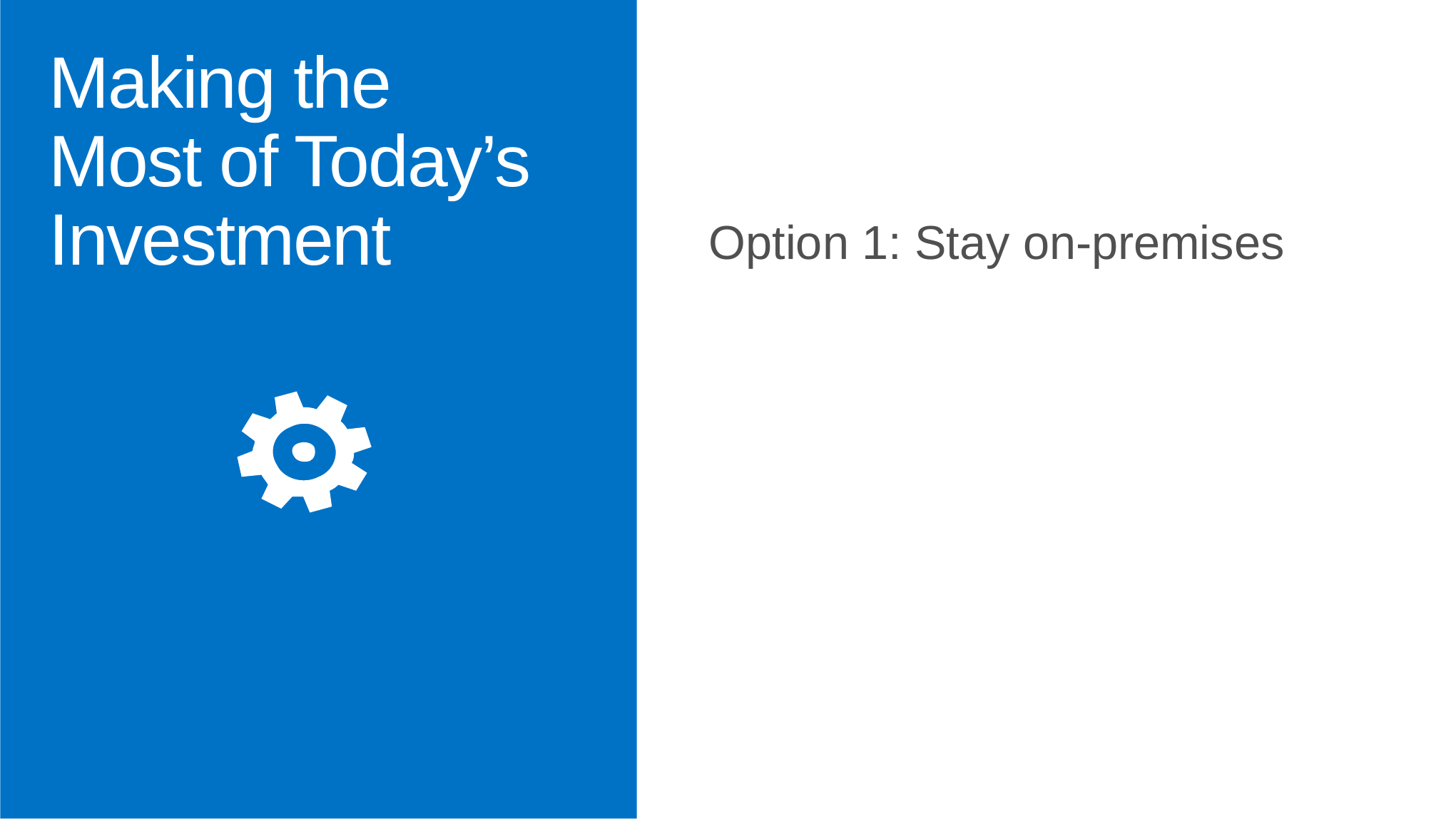

# Making the Most of Today’s Investment
Option 1: Stay on-premises